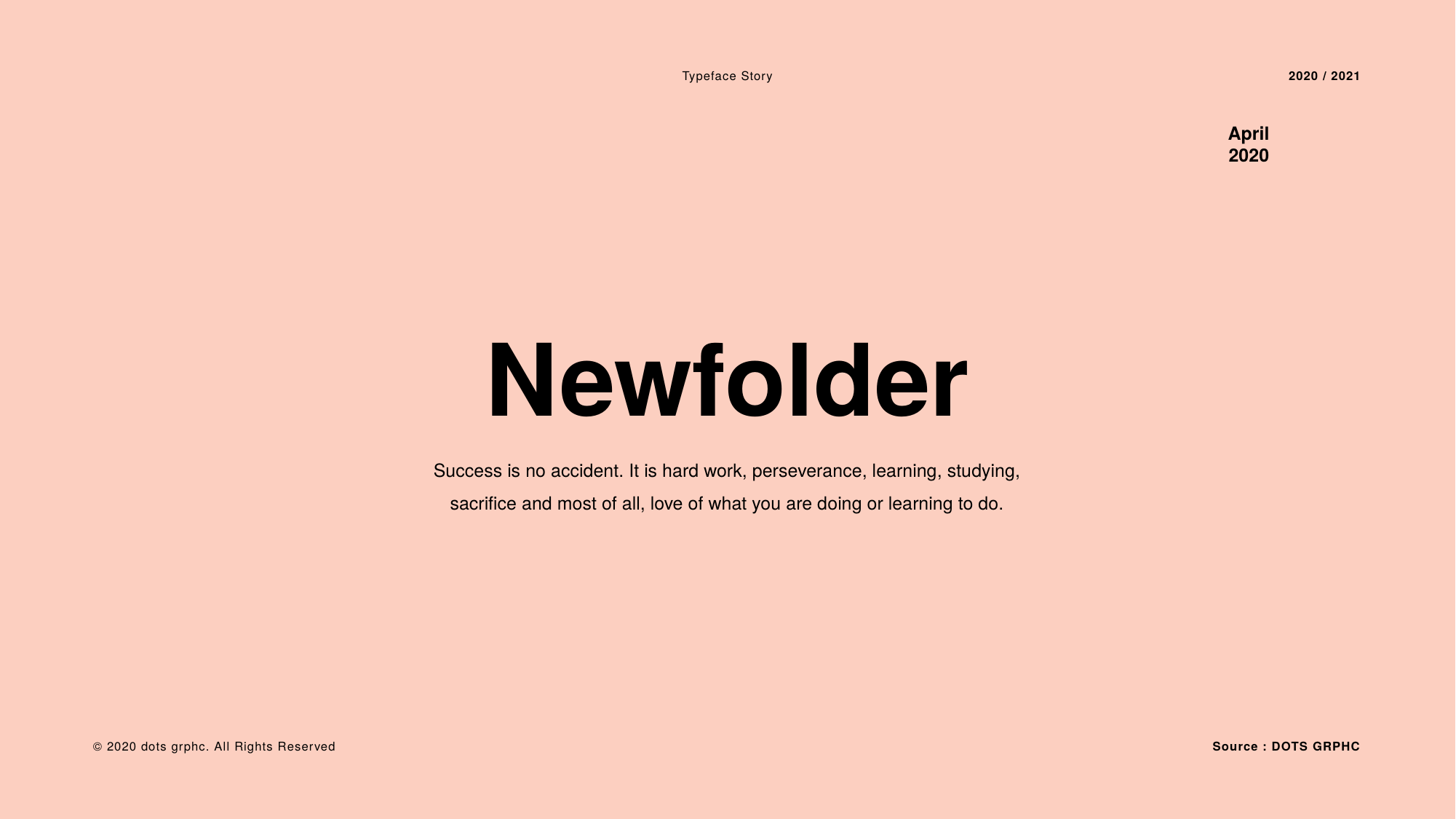

Typeface Story
2020 / 2021
April
2020
Newfolder
Success is no accident. It is hard work, perseverance, learning, studying, sacrifice and most of all, love of what you are doing or learning to do.
Source : DOTS GRPHC
© 2020 dots grphc. All Rights Reserved